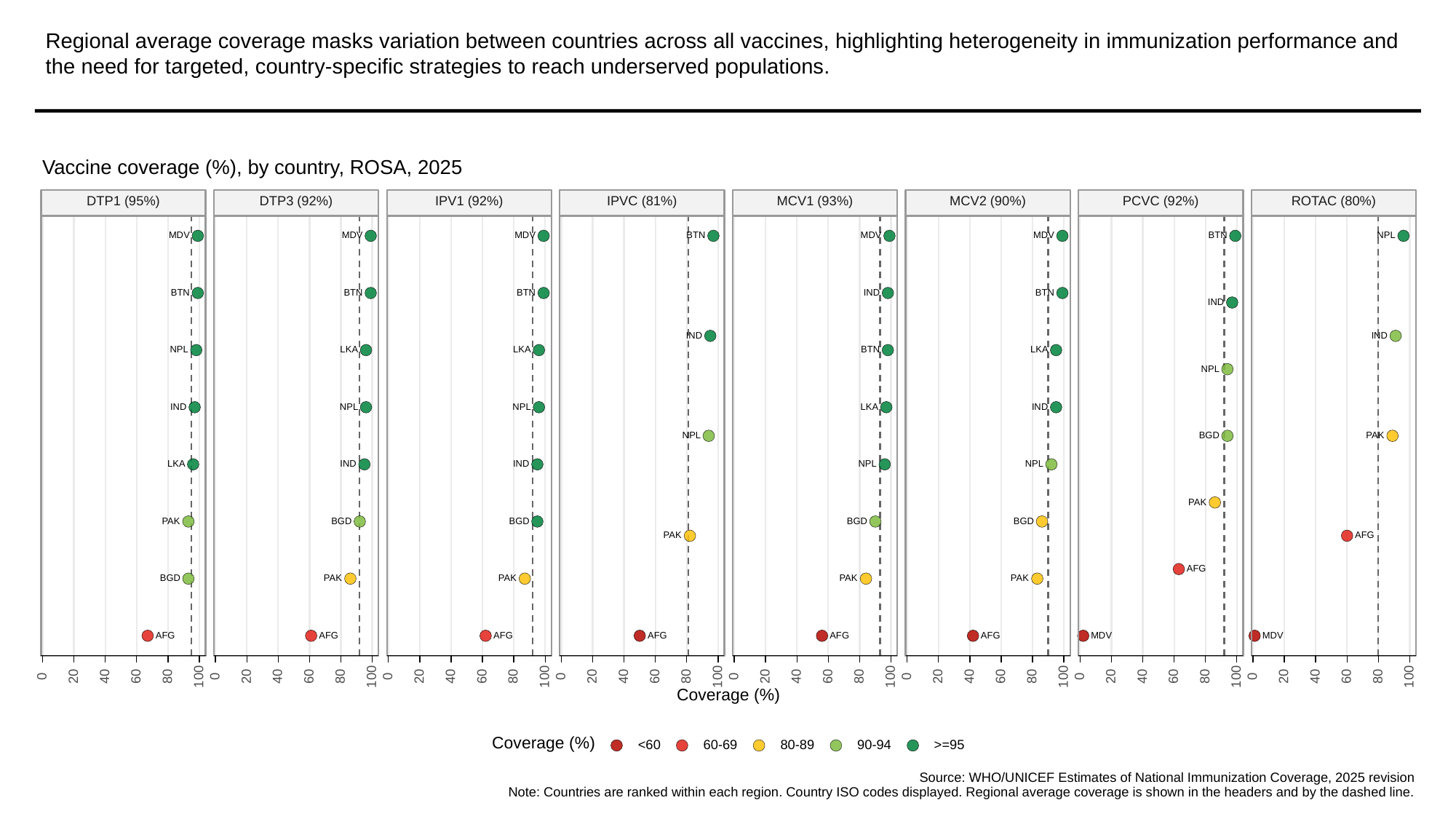

# Regional average coverage masks variation between countries across all vaccines, highlighting heterogeneity in immunization performance and the need for targeted, country-specific strategies to reach underserved populations.

Vaccine coverage (%), by country, ROSA, 2025

ROTAC (80%)
DTP1 (95%)
DTP3 (92%)
IPV1 (92%)
IPVC (81%)
MCV1 (93%)
MCV2 (90%)
PCVC (92%)

MDV
MDV
MDV
BTN
MDV
MDV
BTN
NPL

BTN
BTN
BTN
IND
BTN

IND

IND
IND

NPL
LKA
LKA
BTN
LKA

NPL

IND
NPL
NPL
LKA
IND

BGD
NPL
PAK

LKA
IND
IND
NPL
NPL

PAK

BGD
BGD
BGD
BGD
PAK

AFG
PAK

AFG

BGD
PAK
PAK
PAK
PAK

AFG
AFG
AFG
AFG
AFG
AFG
MDV
MDV

0
20
40
60
80
100
0
20
40
60
80
100
0
20
40
60
80
100
0
20
40
60
80
100
0
20
40
60
80
100
0
20
40
60
80
100
0
20
40
60
80
100
0
20
40
60
80
100
Coverage (%)
Coverage (%)

<60
60-69
80-89
90-94
>=95
Source: WHO/UNICEF Estimates of National Immunization Coverage, 2025 revision
Note: Countries are ranked within each region. Country ISO codes displayed. Regional average coverage is shown in the headers and by the dashed line.